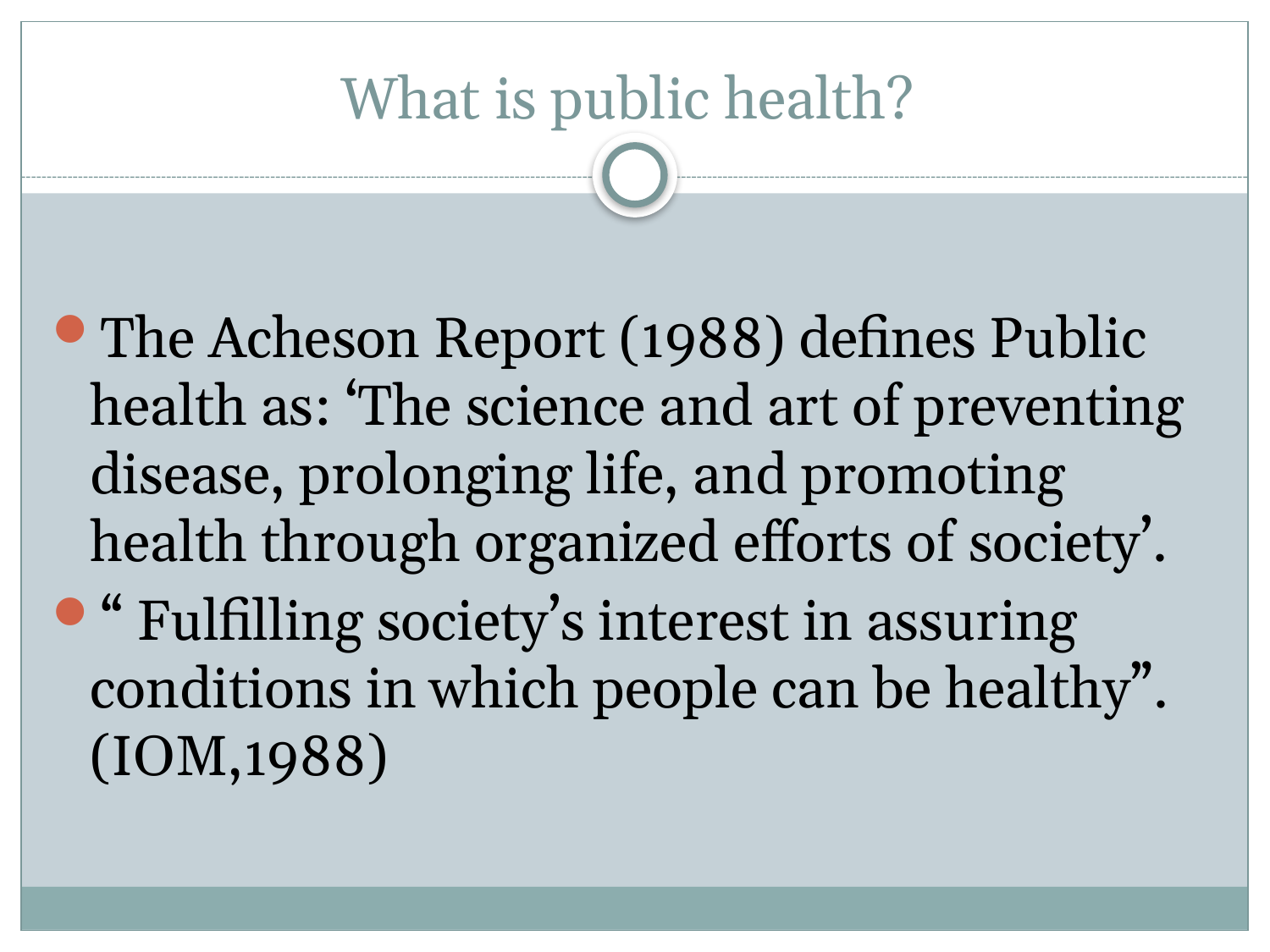

# What is public health?

The Acheson Report (1988) defines Public health as: ‘The science and art of preventing disease, prolonging life, and promoting health through organized efforts of society’.
“ Fulfilling society’s interest in assuring conditions in which people can be healthy”. (IOM,1988)